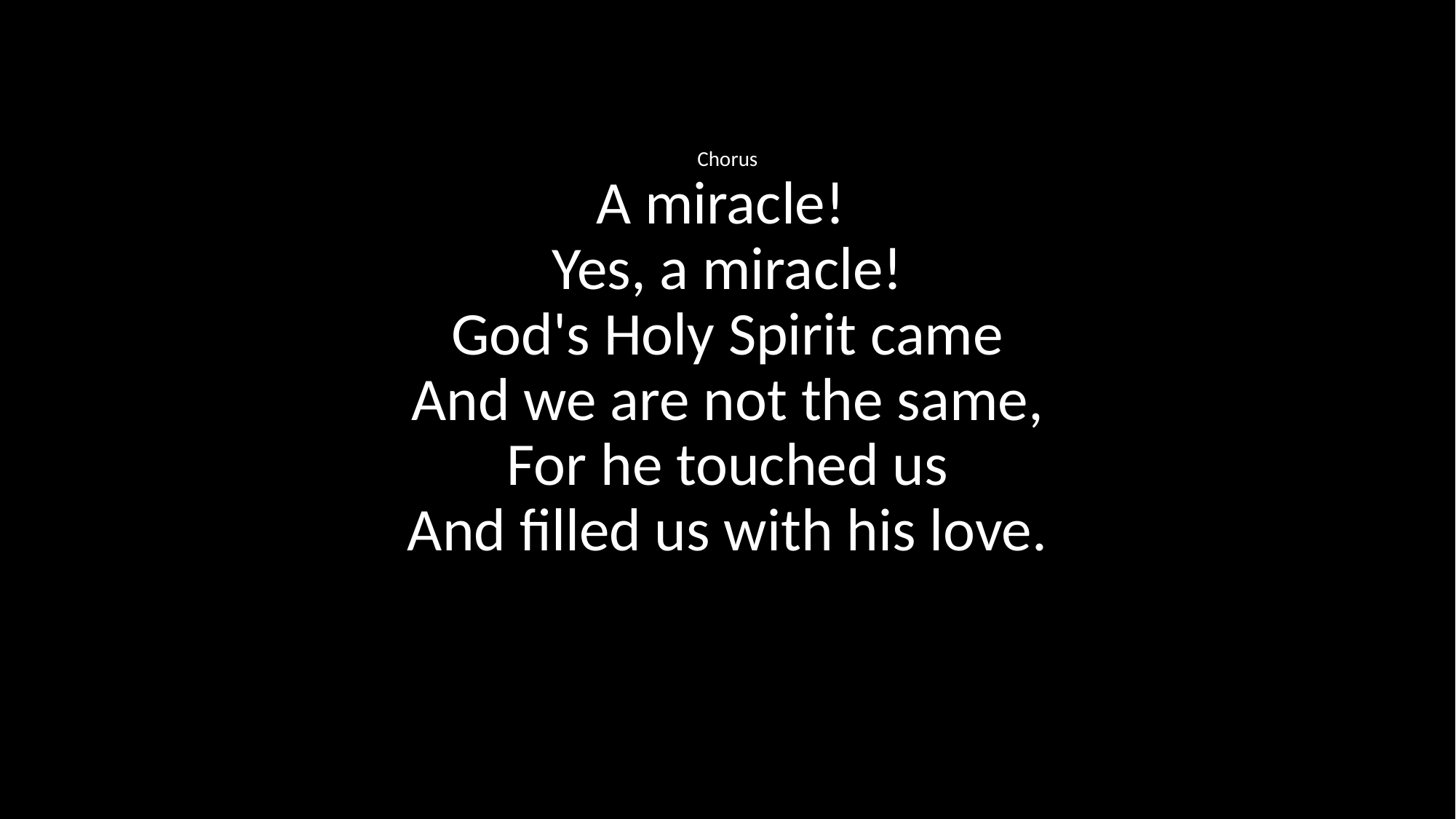

Chorus
A miracle!
Yes, a miracle!
God's Holy Spirit came
And we are not the same,
For he touched us
And filled us with his love.